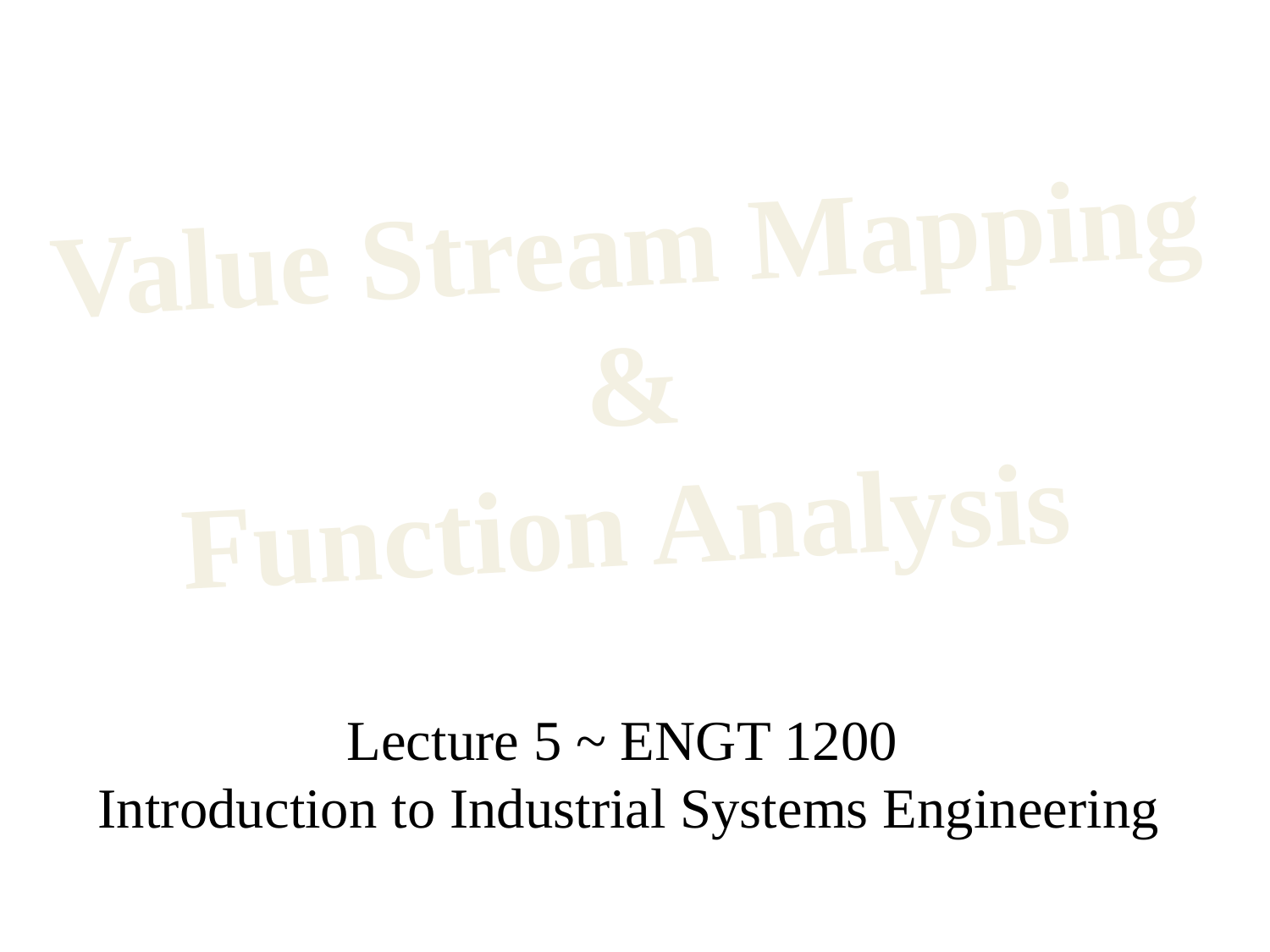

Value Stream Mapping &
Function Analysis
Lecture 5 ~ ENGT 1200
Introduction to Industrial Systems Engineering